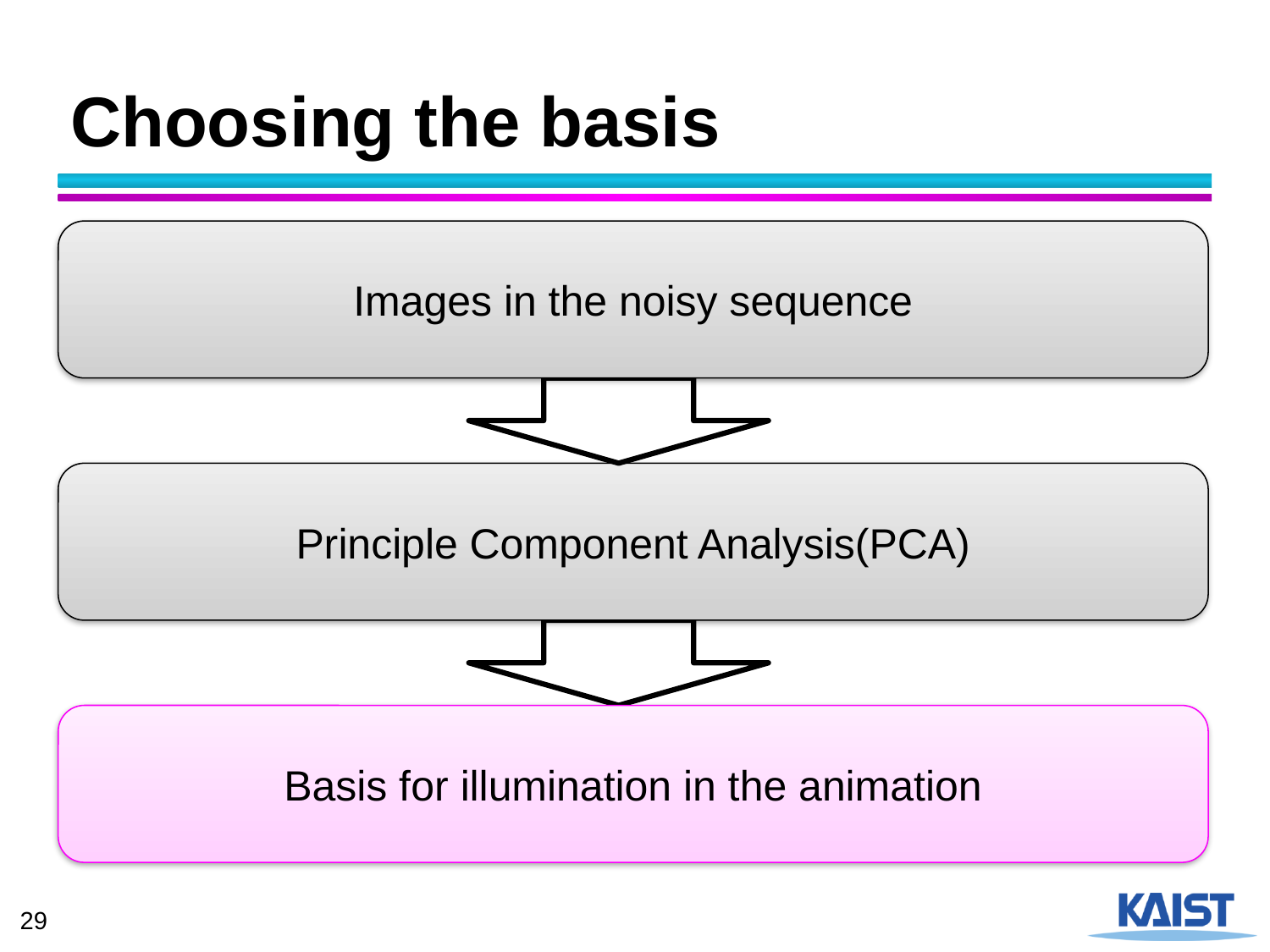

# Choosing the basis
Images in the noisy sequence

Principle Component Analysis(PCA)

Basis for illumination in the animation